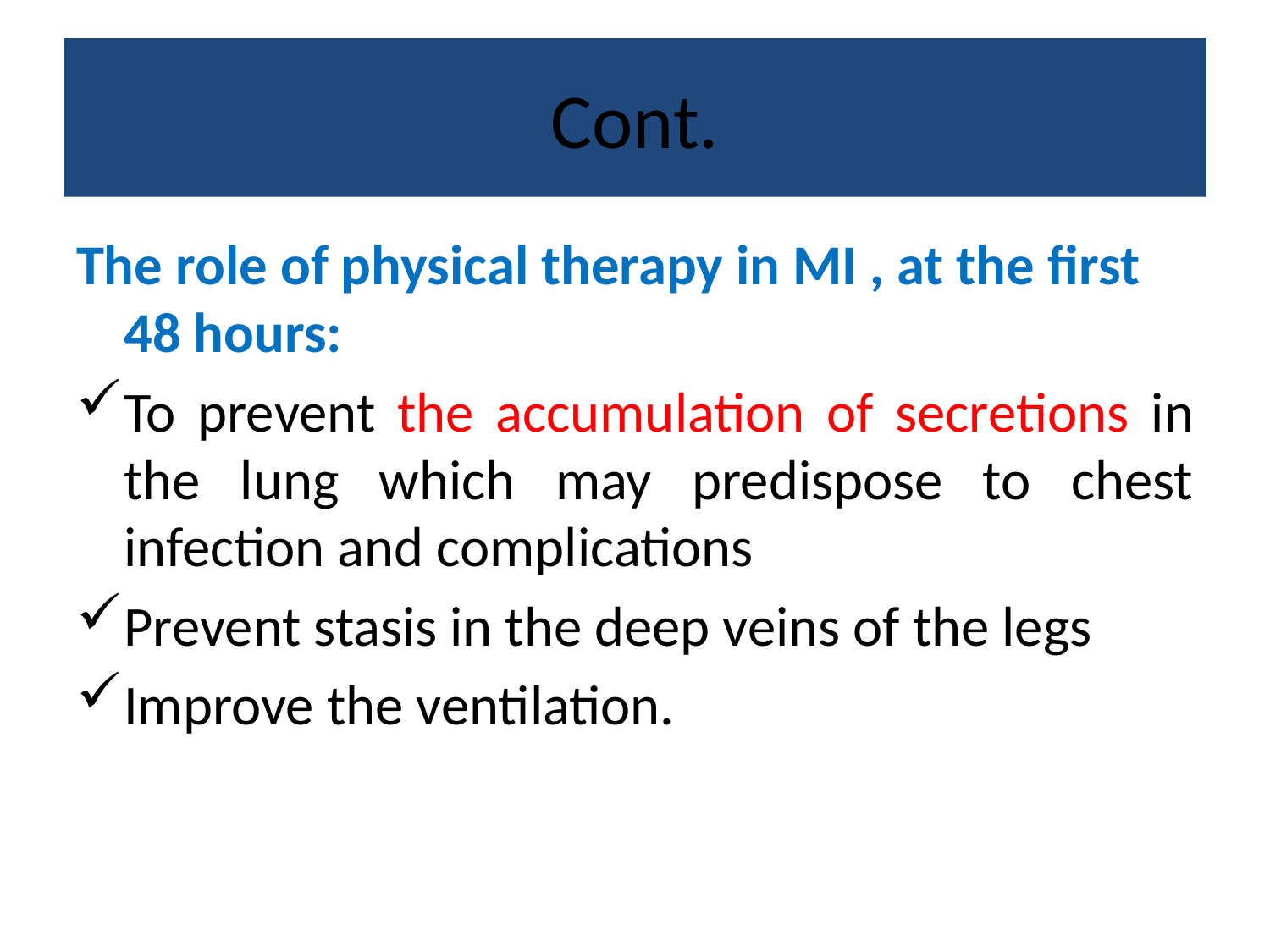

# Cont.
The role of physical therapy in MI , at the first 48 hours:
To prevent the accumulation of secretions in the lung which may predispose to chest infection and complications
Prevent stasis in the deep veins of the legs
Improve the ventilation.